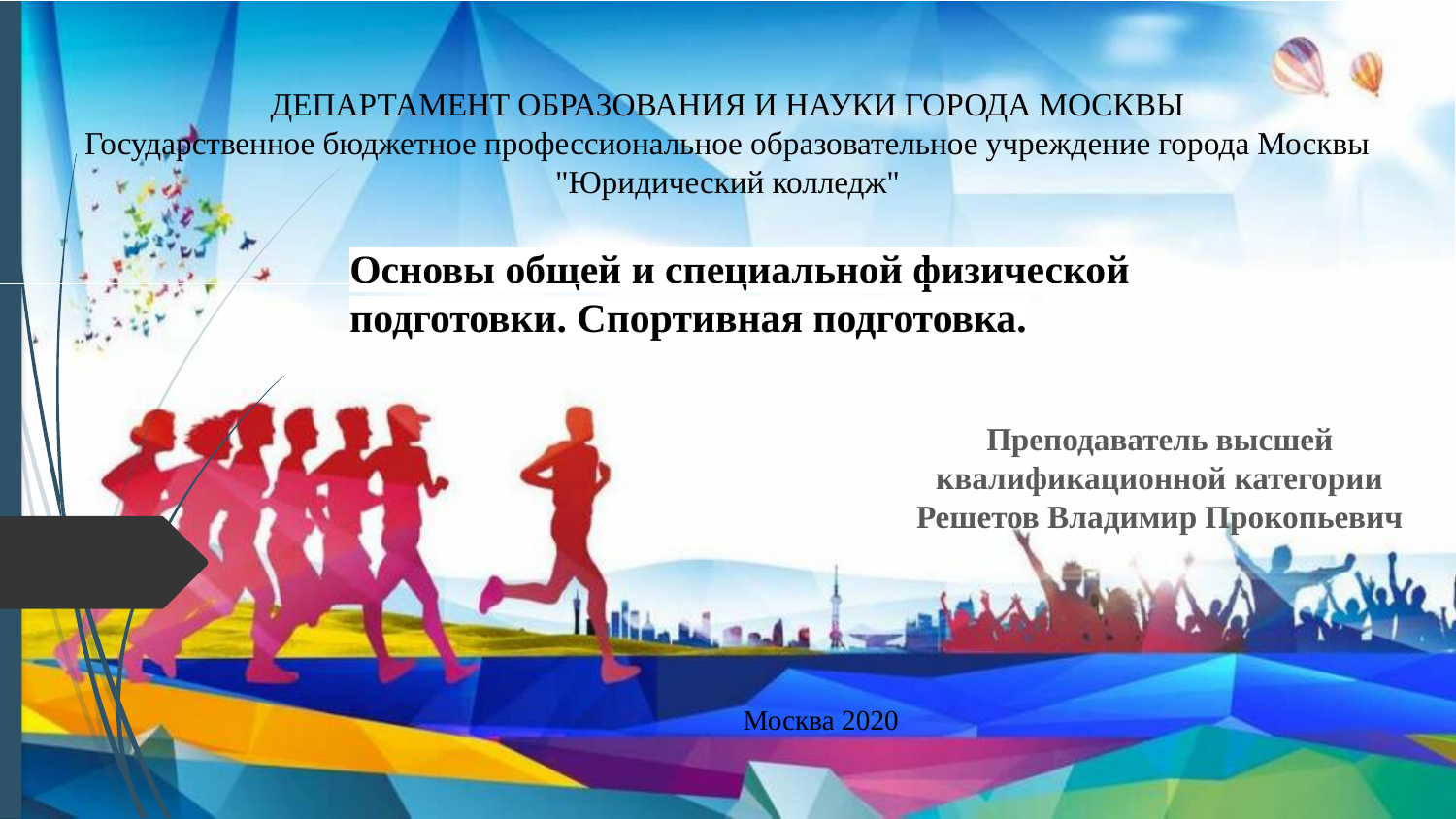

ДЕПАРТАМЕНТ ОБРАЗОВАНИЯ И НАУКИ ГОРОДА МОСКВЫ
Государственное бюджетное профессиональное образовательное учреждение города Москвы "Юридический колледж"

# Основы общей и специальной физической подготовки. Спортивная подготовка.

Преподаватель высшей квалификационной категории
Решетов Владимир Прокопьевич
Москва 2020